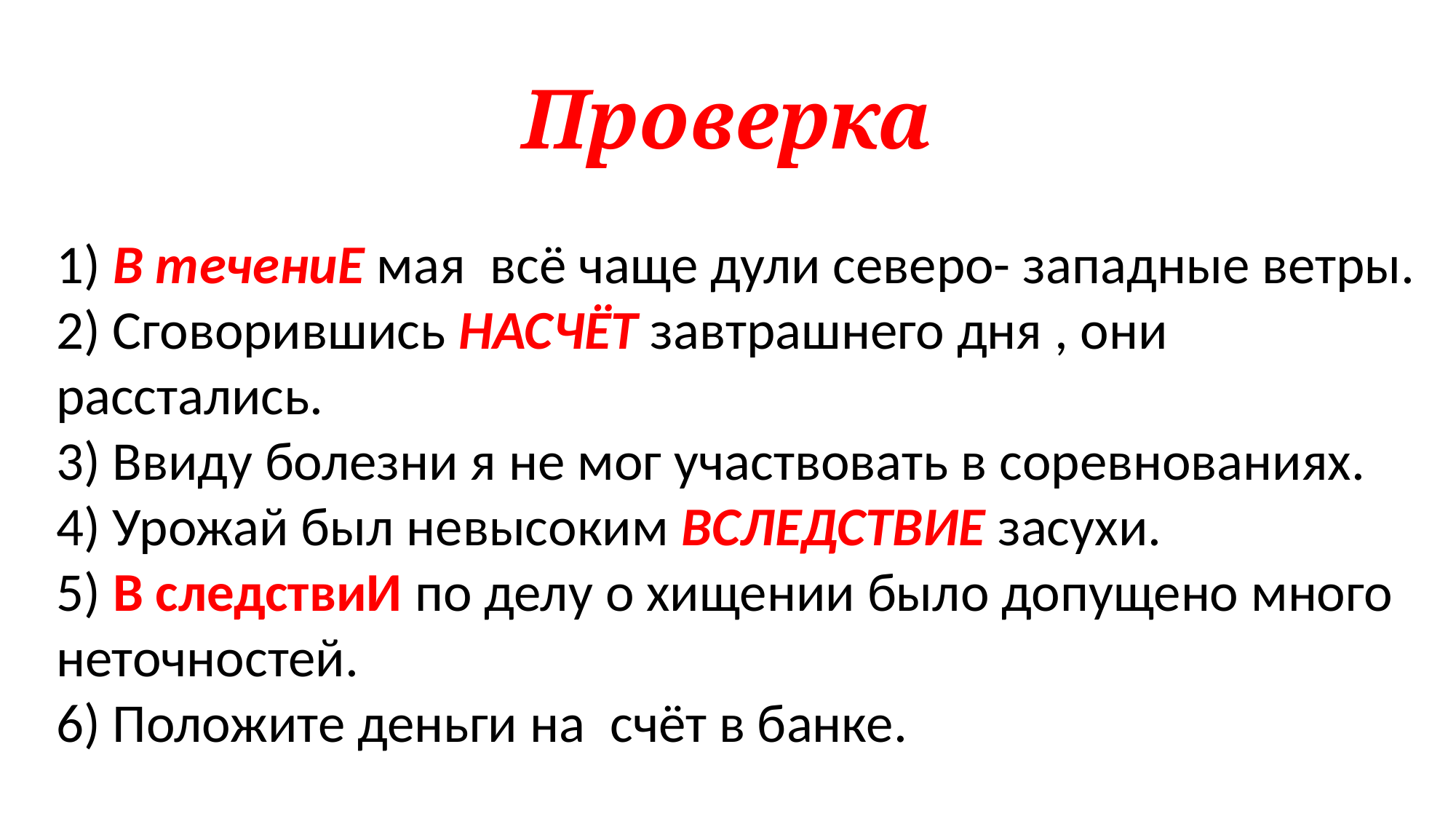

# Проверка
1) В течениЕ мая  всё чаще дули северо- западные ветры.
2) Сговорившись НАСЧЁТ завтрашнего дня , они расстались.
3) Ввиду болезни я не мог участвовать в соревнованиях.
4) Урожай был невысоким ВСЛЕДСТВИЕ засухи.
5) В следствиИ по делу о хищении было допущено много неточностей.
6) Положите деньги на  счёт в банке.